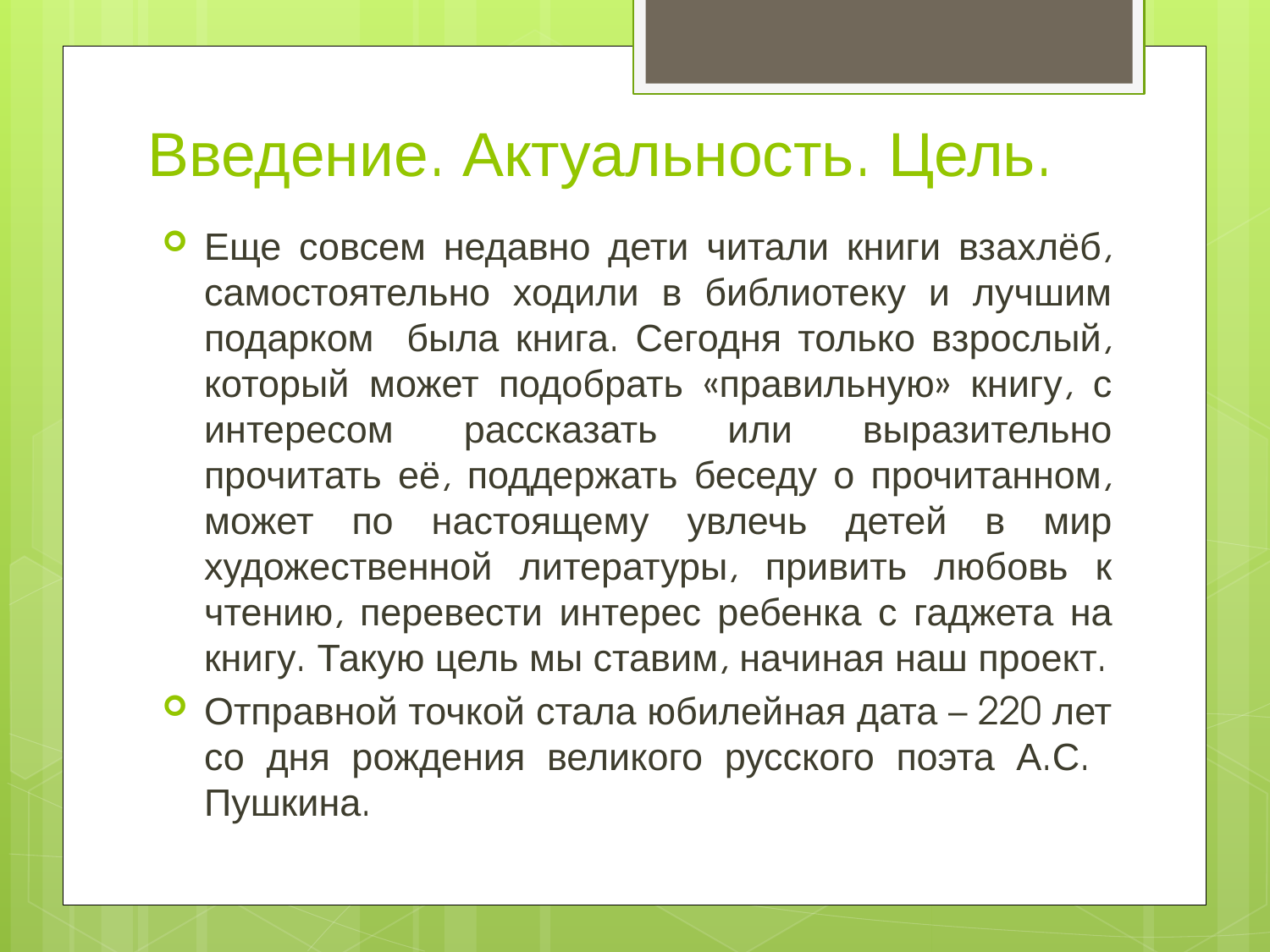

# Введение. Актуальность. Цель.
Еще совсем недавно дети читали книги взахлёб, самостоятельно ходили в библиотеку и лучшим подарком  была книга. Сегодня только взрослый, который может подобрать «правильную» книгу, с интересом рассказать или выразительно прочитать её, поддержать беседу о прочитанном, может по настоящему увлечь детей в мир художественной литературы, привить любовь к чтению, перевести интерес ребенка с гаджета на книгу. Такую цель мы ставим, начиная наш проект.
Отправной точкой стала юбилейная дата – 220 лет со дня рождения великого русского поэта А.С.  Пушкина.